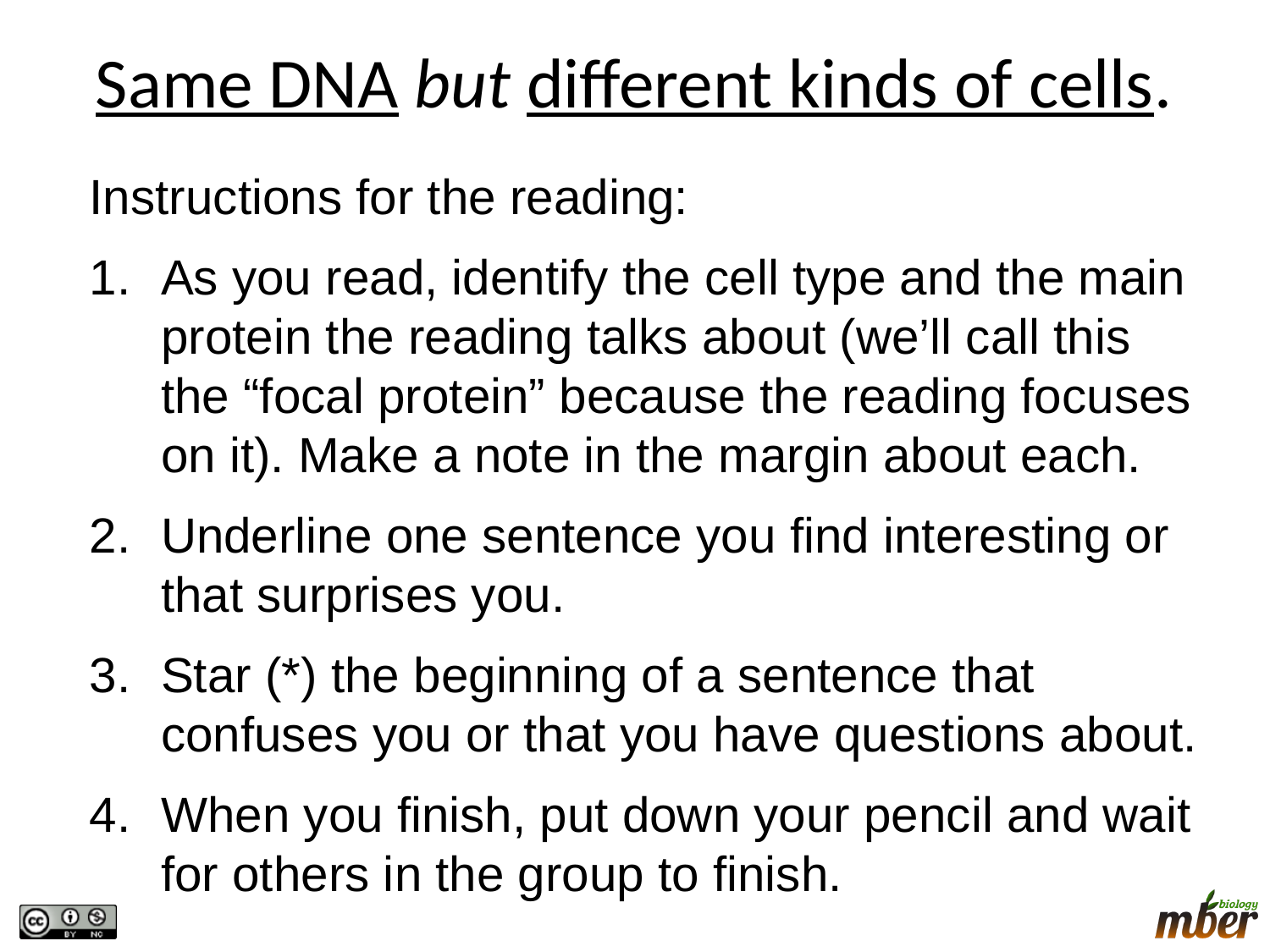

# Same DNA but different kinds of cells.
Instructions for the reading:
As you read, identify the cell type and the main protein the reading talks about (we’ll call this the “focal protein” because the reading focuses on it). Make a note in the margin about each.
Underline one sentence you find interesting or that surprises you.
Star (*) the beginning of a sentence that confuses you or that you have questions about.
When you finish, put down your pencil and wait for others in the group to finish.